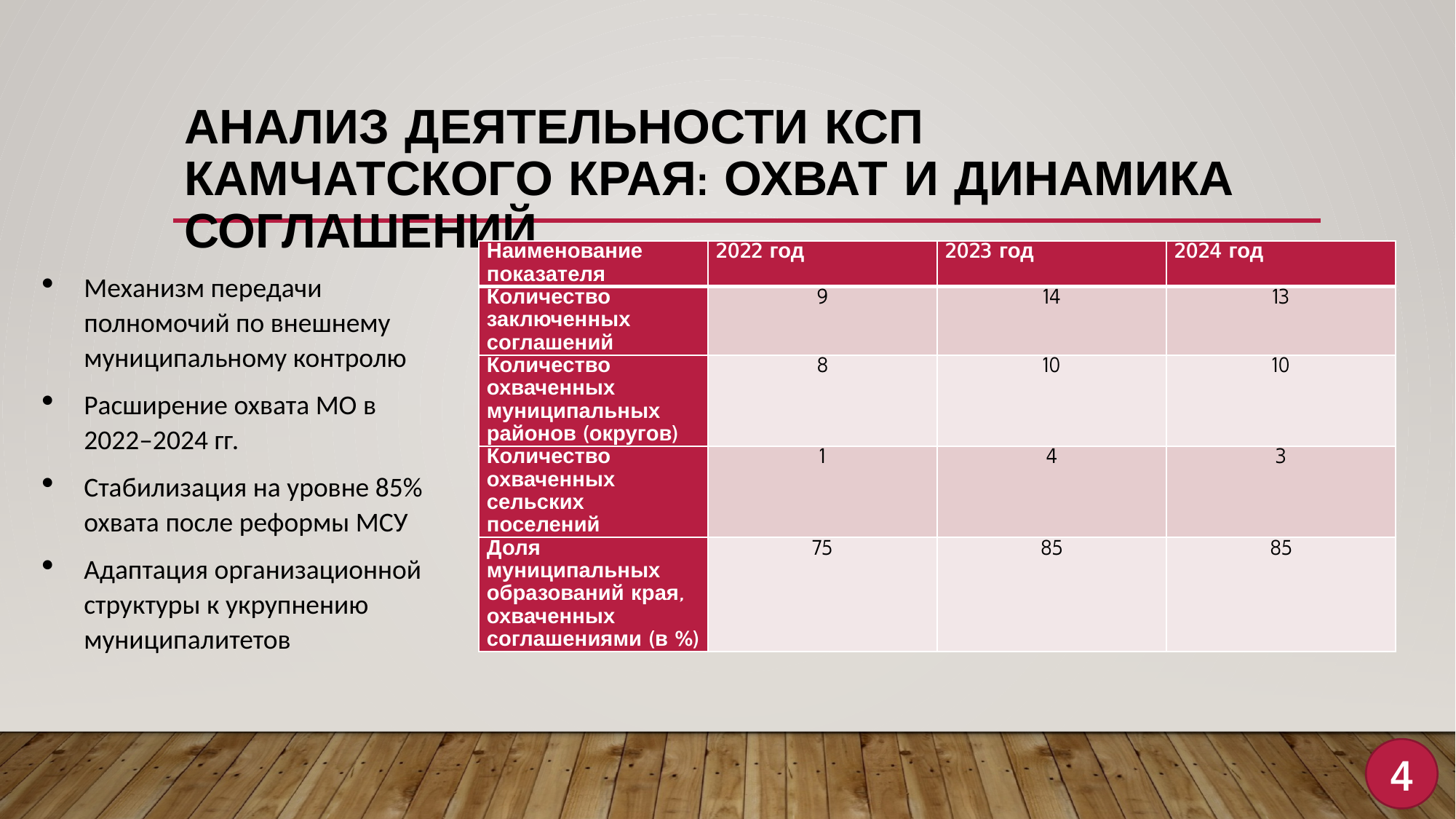

# Анализ деятельности КСП Камчатского края: охват и динамика соглашений
| Наименование показателя | 2022 год | 2023 год | 2024 год |
| --- | --- | --- | --- |
| Количество заключенных соглашений | 9 | 14 | 13 |
| Количество охваченных муниципальных районов (округов) | 8 | 10 | 10 |
| Количество охваченных сельских поселений | 1 | 4 | 3 |
| Доля муниципальных образований края, охваченных соглашениями (в %) | 75 | 85 | 85 |
Механизм передачи полномочий по внешнему муниципальному контролю
Расширение охвата МО в 2022–2024 гг.
Стабилизация на уровне 85% охвата после реформы МСУ
Адаптация организационной структуры к укрупнению муниципалитетов
4